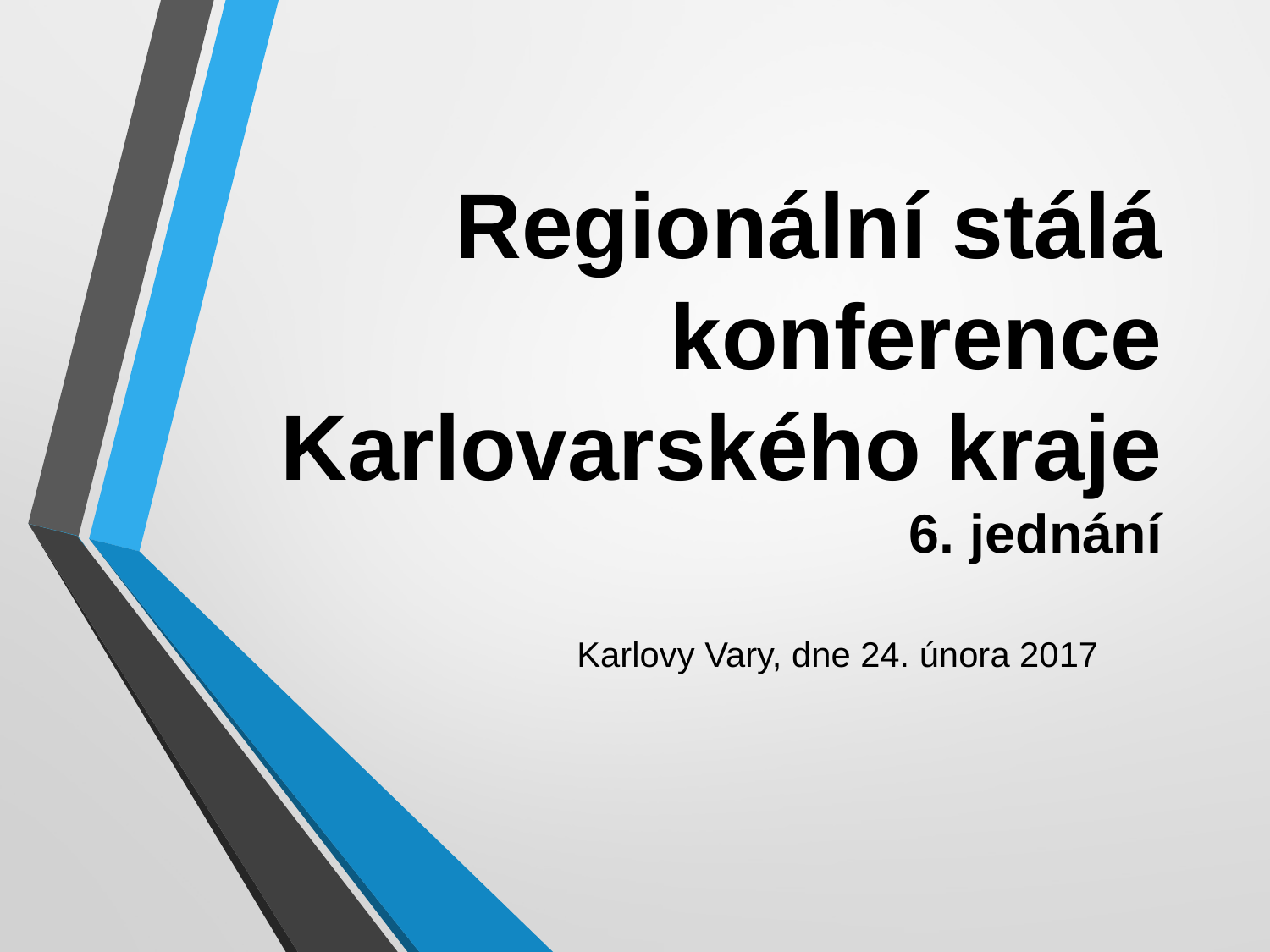

# Regionální stálá konference Karlovarského kraje 6. jednání

Karlovy Vary, dne 24. února 2017